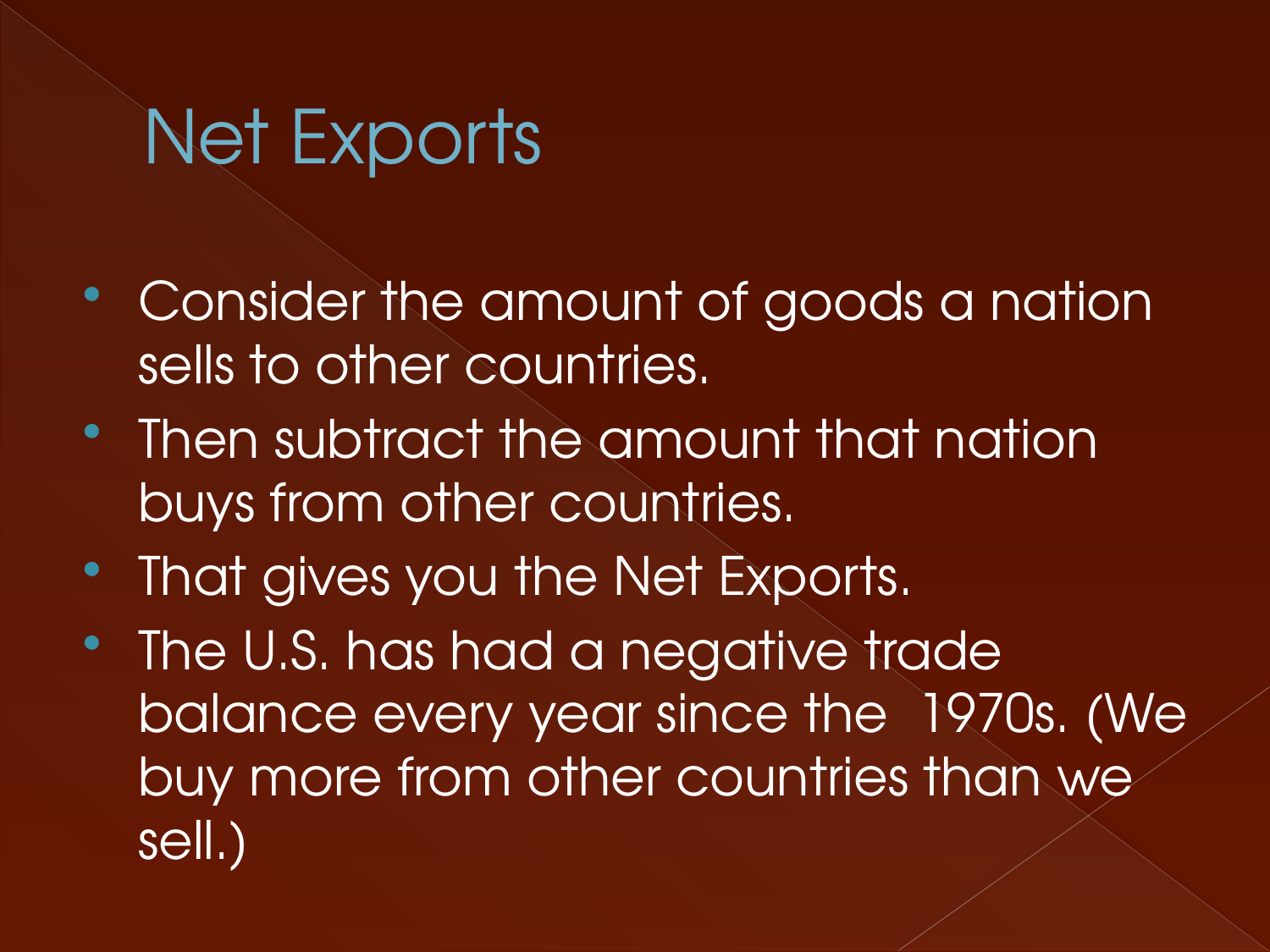

# Net Exports
Consider the amount of goods a nation sells to other countries.
Then subtract the amount that nation buys from other countries.
That gives you the Net Exports.
The U.S. has had a negative trade balance every year since the  1970s. (We buy more from other countries than we sell.)